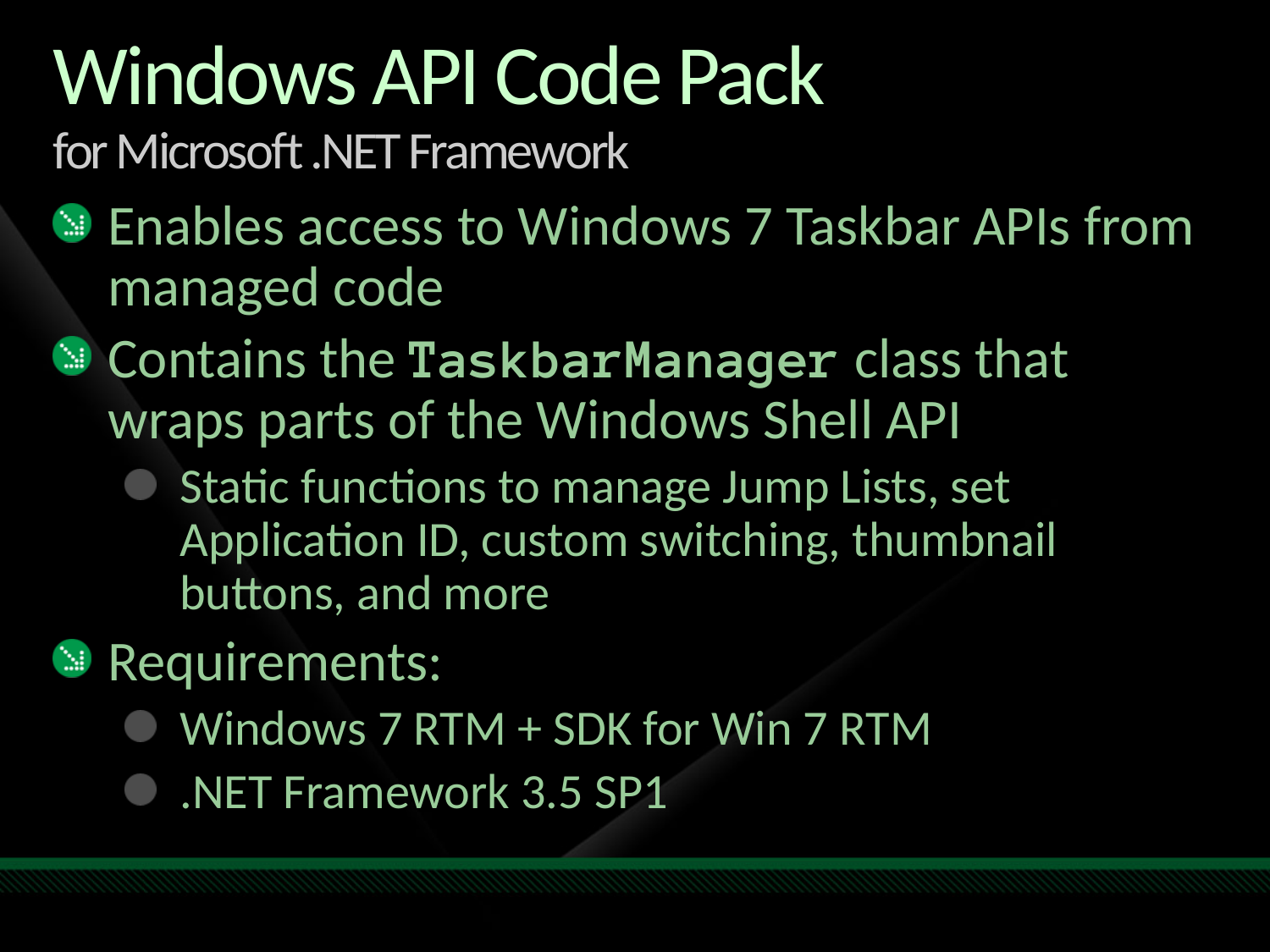

# Windows API Code Pack for Microsoft .NET Framework
Enables access to Windows 7 Taskbar APIs from managed code
Contains the TaskbarManager class that wraps parts of the Windows Shell API
Static functions to manage Jump Lists, set Application ID, custom switching, thumbnail buttons, and more
Requirements:
Windows 7 RTM + SDK for Win 7 RTM
.NET Framework 3.5 SP1